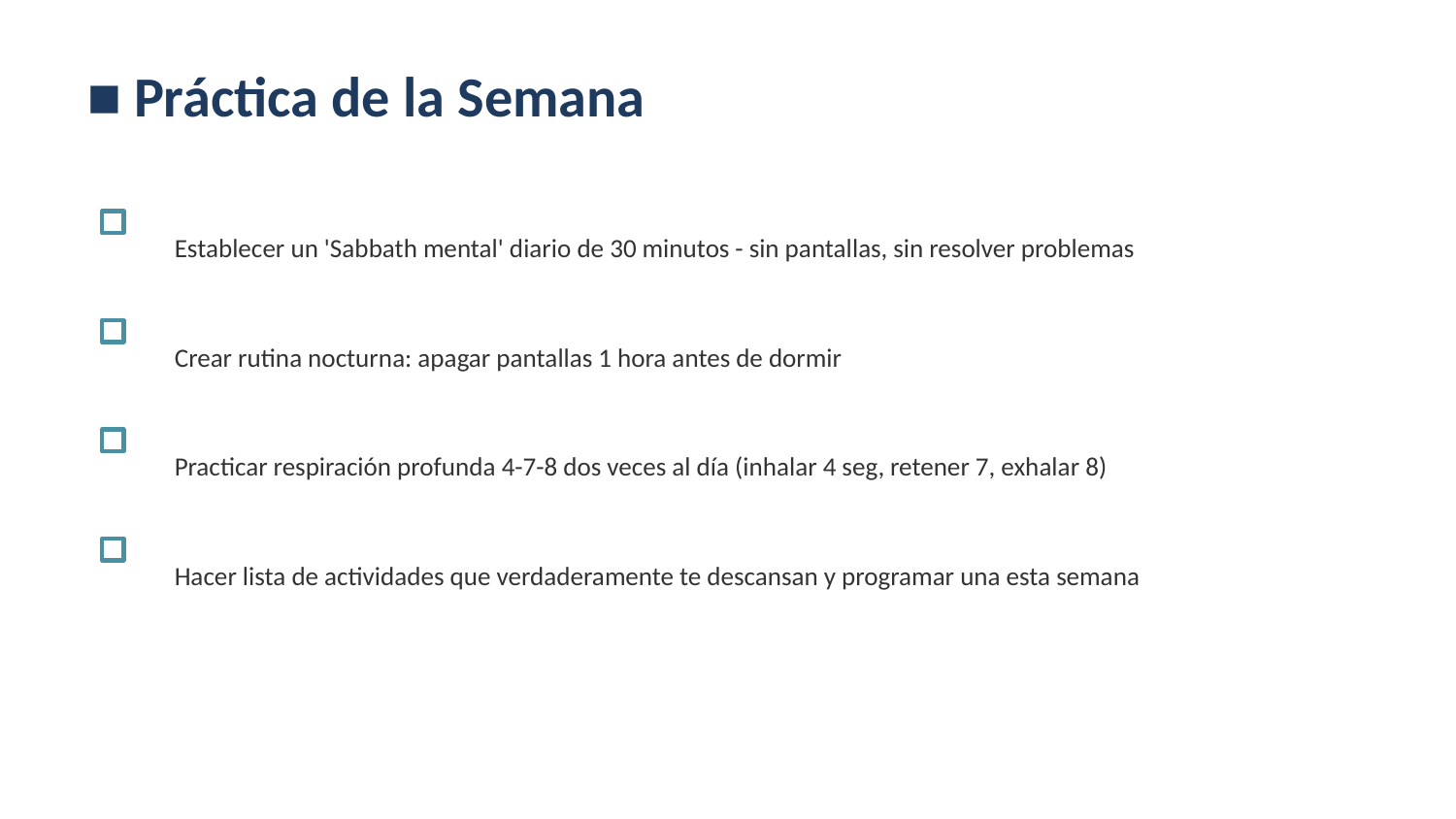

■ Práctica de la Semana
Establecer un 'Sabbath mental' diario de 30 minutos - sin pantallas, sin resolver problemas

Crear rutina nocturna: apagar pantallas 1 hora antes de dormir

Practicar respiración profunda 4-7-8 dos veces al día (inhalar 4 seg, retener 7, exhalar 8)

Hacer lista de actividades que verdaderamente te descansan y programar una esta semana